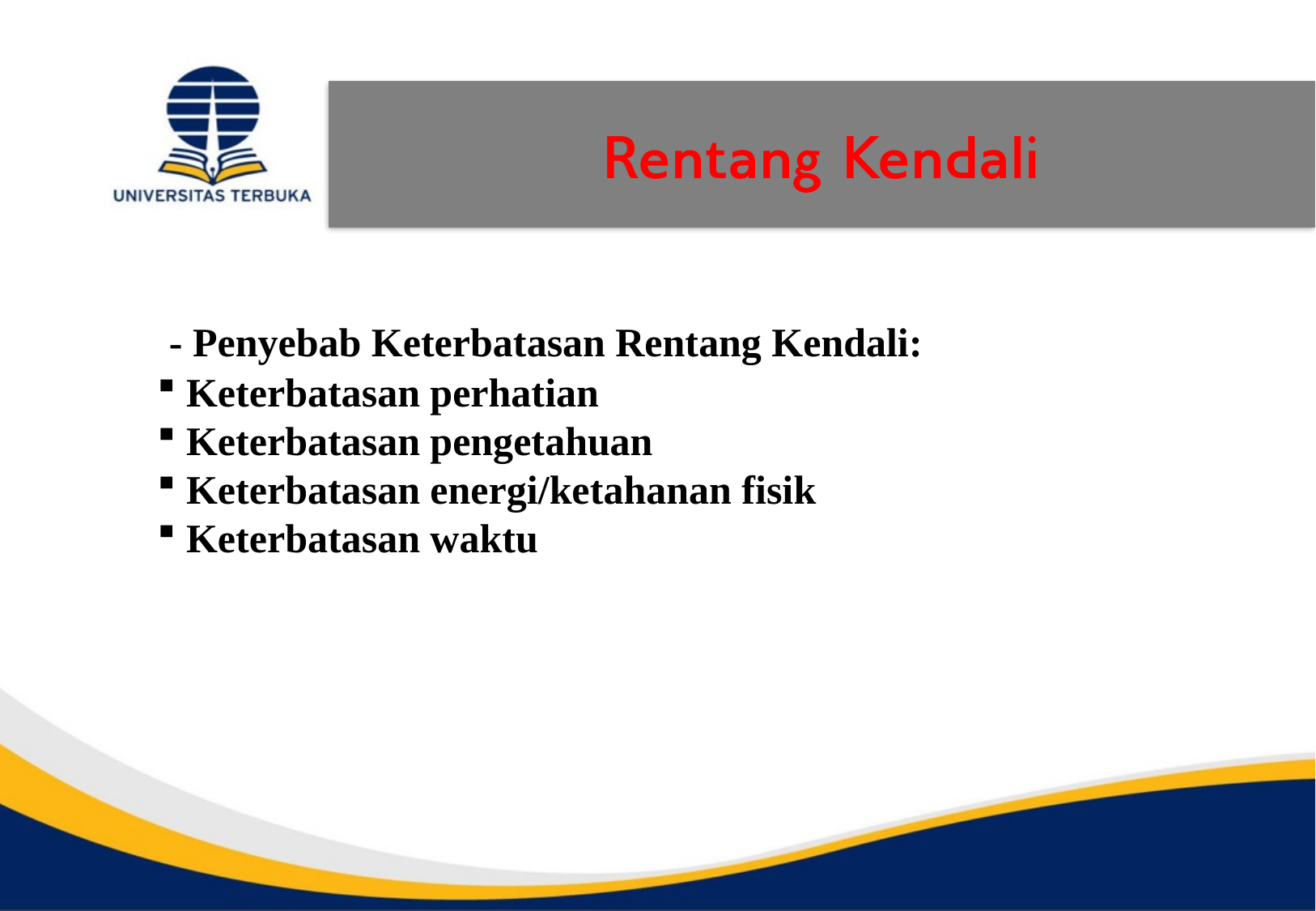

Rentang Kendali
 - Penyebab Keterbatasan Rentang Kendali:
Keterbatasan perhatian
Keterbatasan pengetahuan
Keterbatasan energi/ketahanan fisik
Keterbatasan waktu